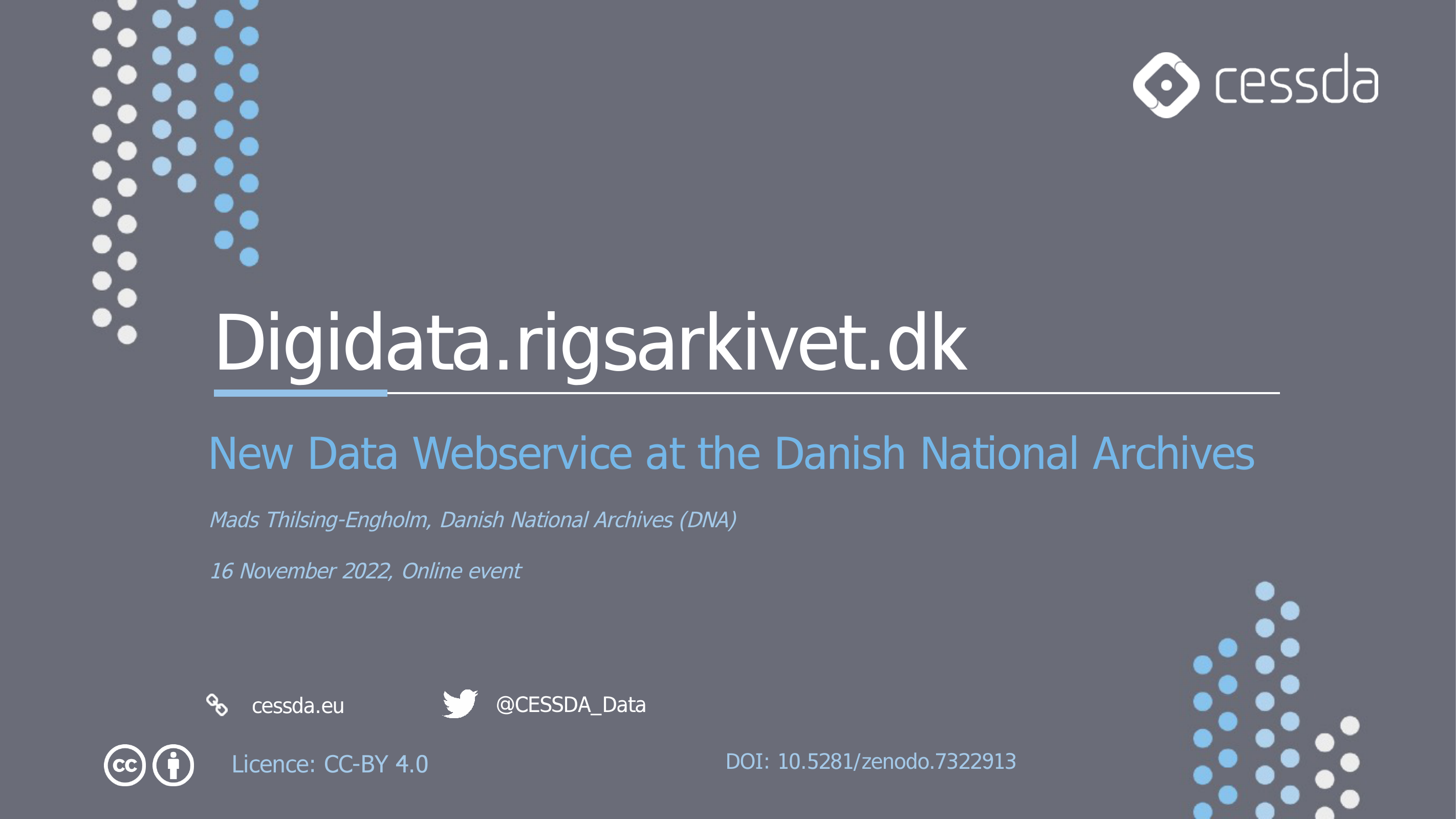

Digidata.rigsarkivet.dk
New Data Webservice at the Danish National Archives

Mads Thilsing-Engholm, Danish National Archives (DNA)

16 November 2022, Online event

DOI: 10.5281/zenodo.7322913

Licence: CC-BY 4.0